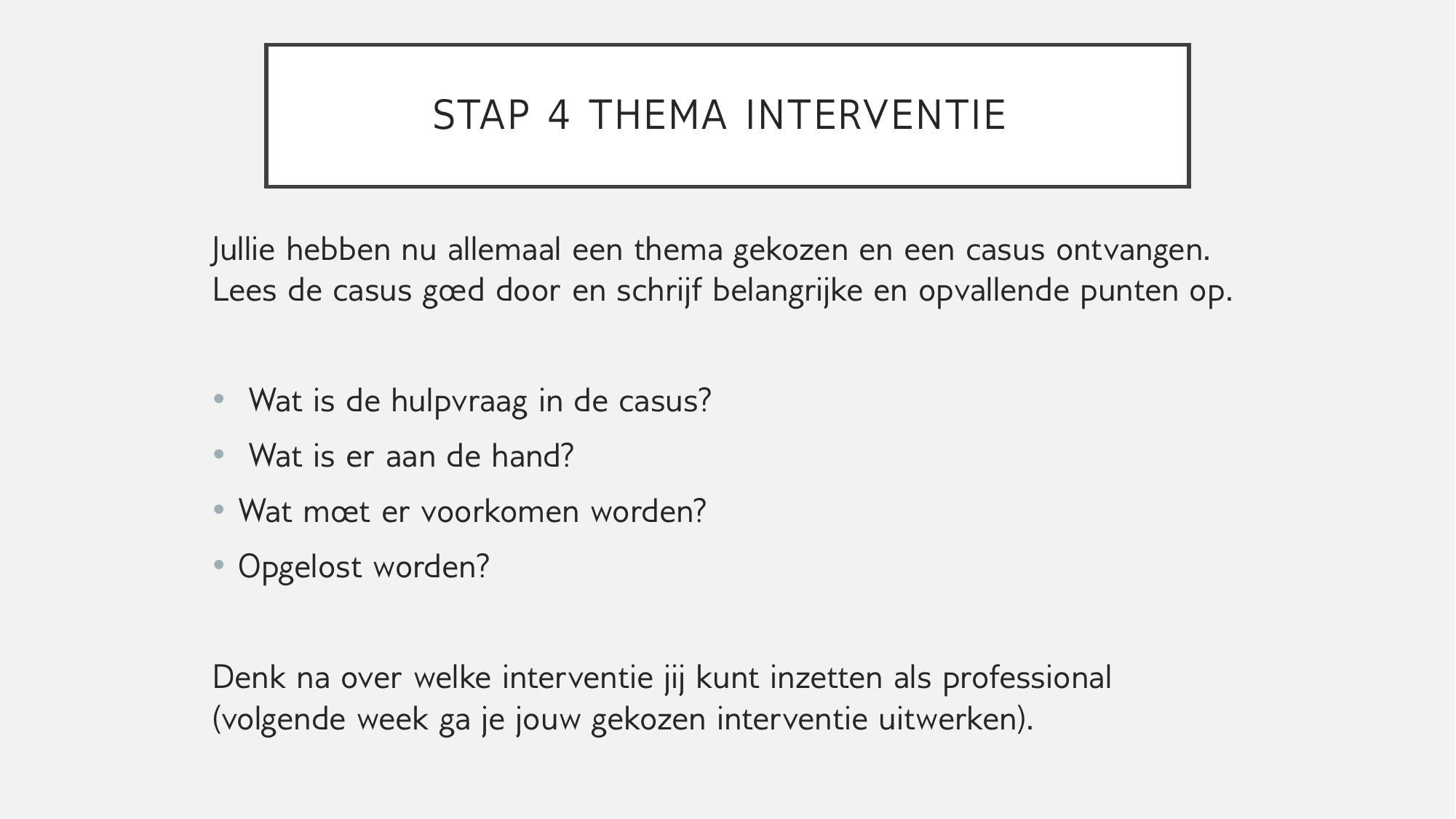

# Stap 4 thema interventie
Jullie hebben nu allemaal een thema gekozen en een casus ontvangen. Lees de casus goed door en schrijf belangrijke en opvallende punten op.

 Wat is de hulpvraag in de casus?
 Wat is er aan de hand?
Wat moet er voorkomen worden?
Opgelost worden?

Denk na over welke interventie jij kunt inzetten als professional (volgende week ga je jouw gekozen interventie uitwerken).